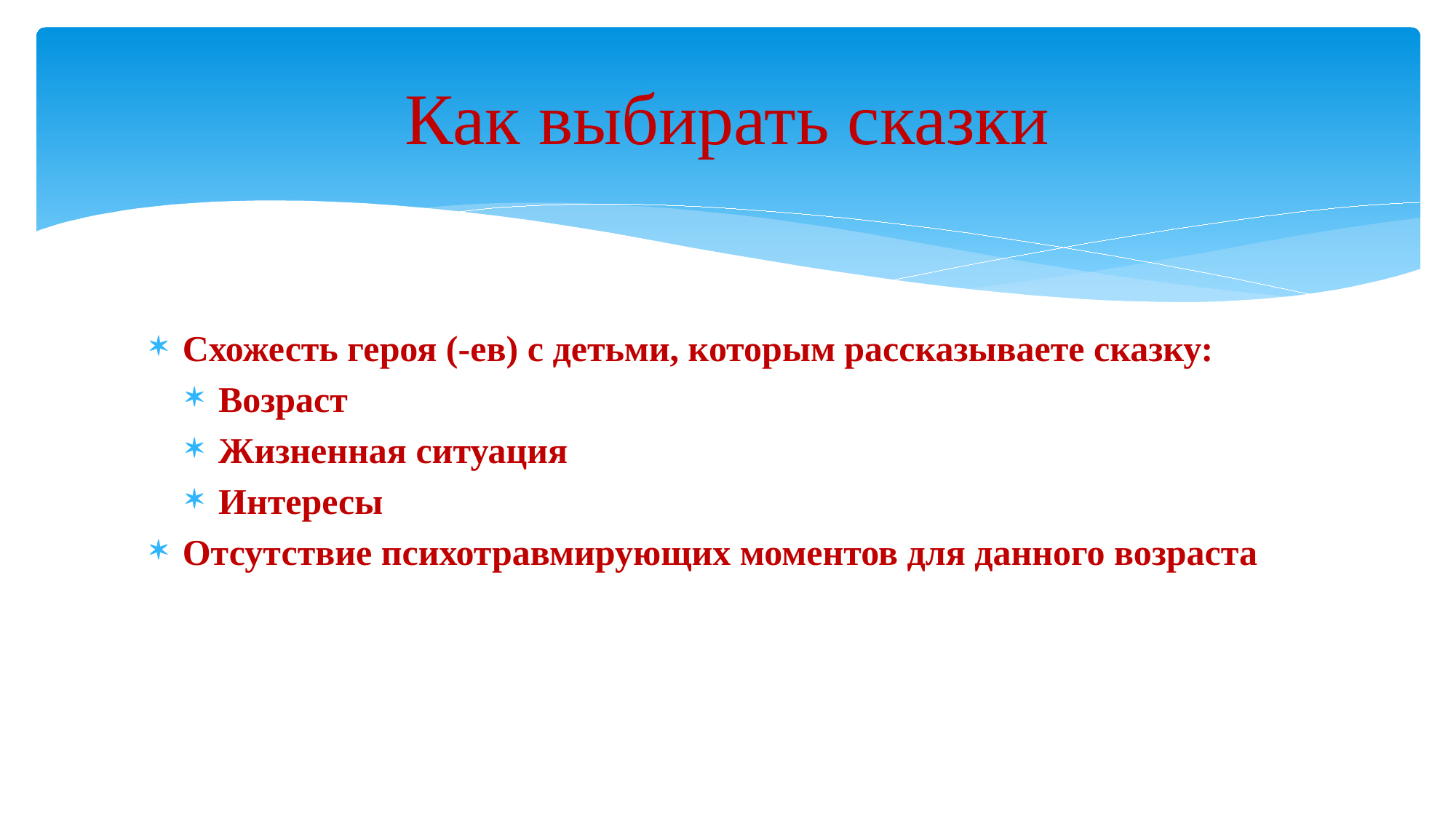

# Как выбирать сказки
Схожесть героя (-ев) с детьми, которым рассказываете сказку:
Возраст
Жизненная ситуация
Интересы
Отсутствие психотравмирующих моментов для данного возраста